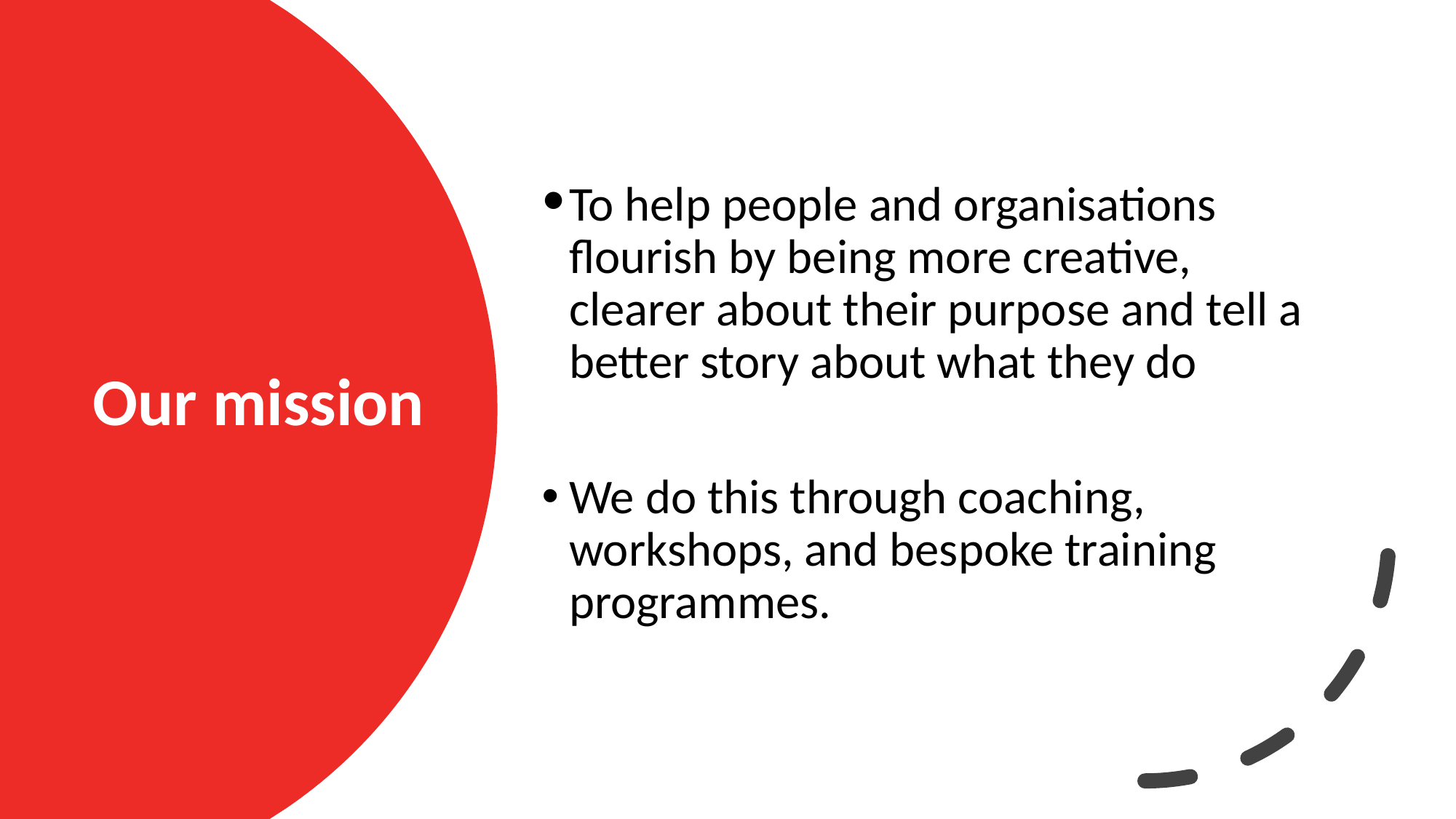

To help people and organisations flourish by being more creative,  clearer about their purpose and tell a better story about what they do

We do this through coaching, workshops, and bespoke training programmes.

# Our mission